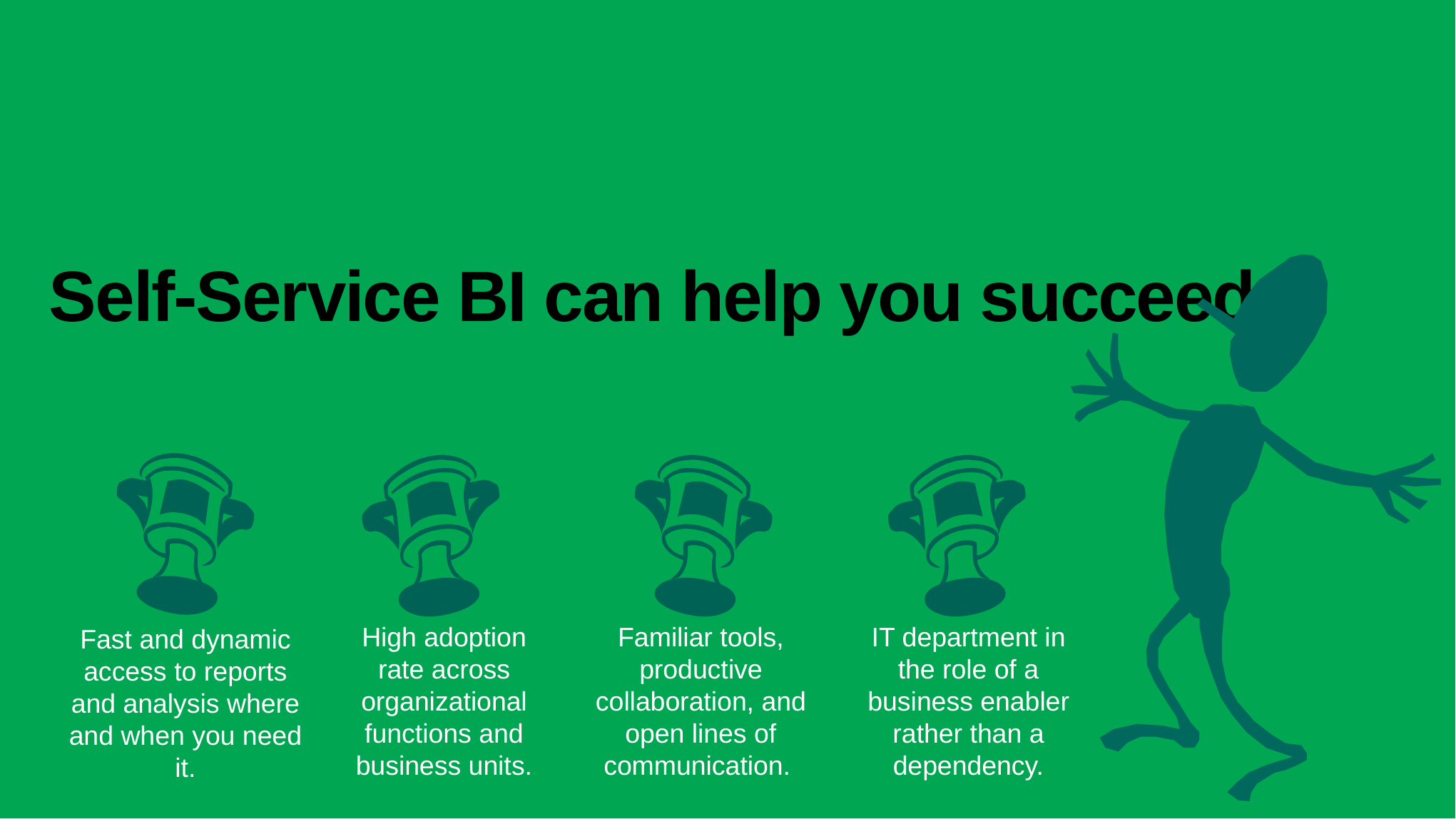

# Self-Service BI can help you succeed.

High adoption rate across organizational functions and business units.
Familiar tools, productive collaboration, and open lines of communication.
IT department in the role of a business enabler rather than a dependency.
Fast and dynamic access to reports and analysis where and when you need it.